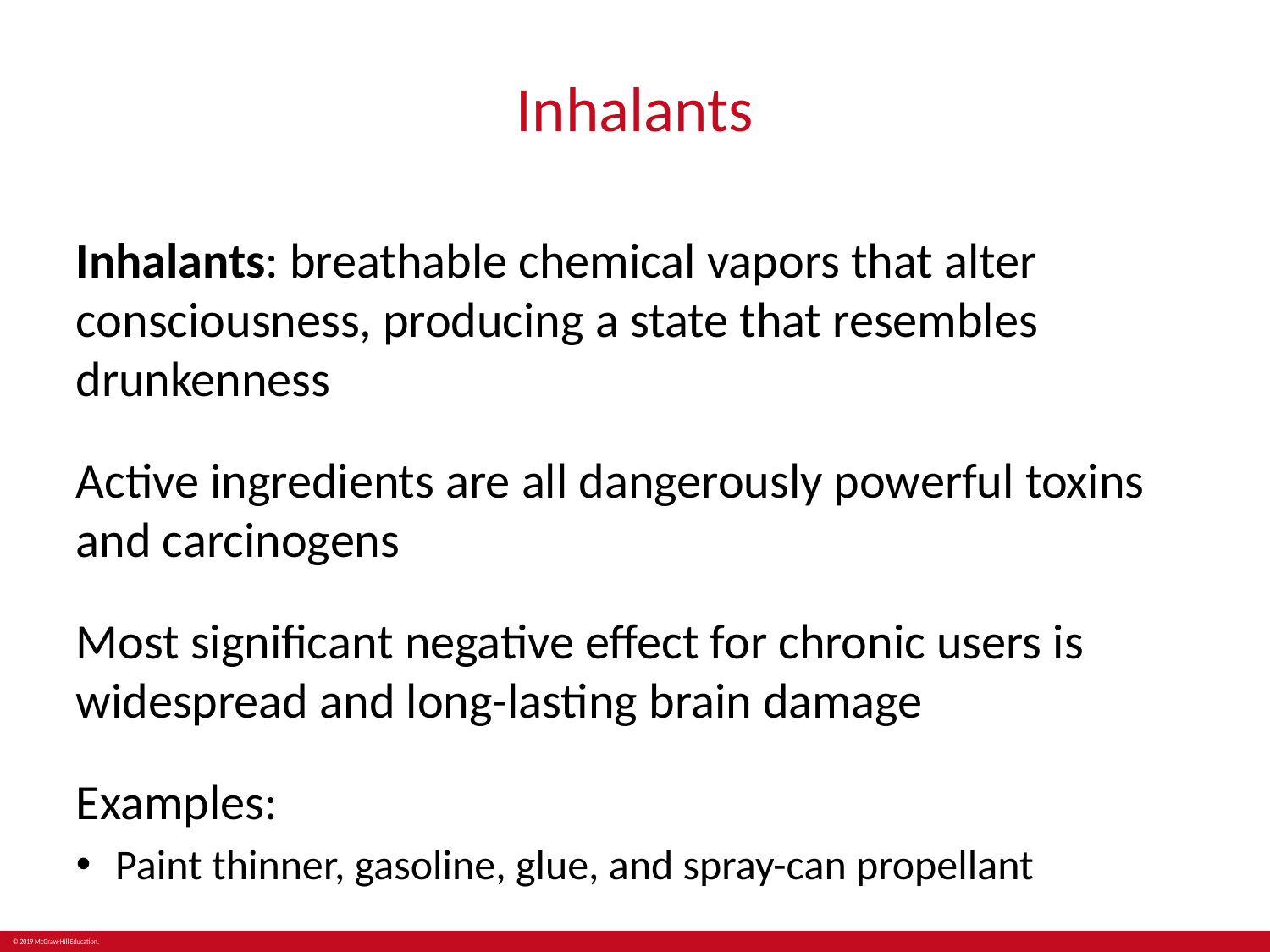

# Inhalants
Inhalants: breathable chemical vapors that alter consciousness, producing a state that resembles drunkenness
Active ingredients are all dangerously powerful toxins and carcinogens
Most significant negative effect for chronic users is widespread and long-lasting brain damage
Examples:
Paint thinner, gasoline, glue, and spray-can propellant